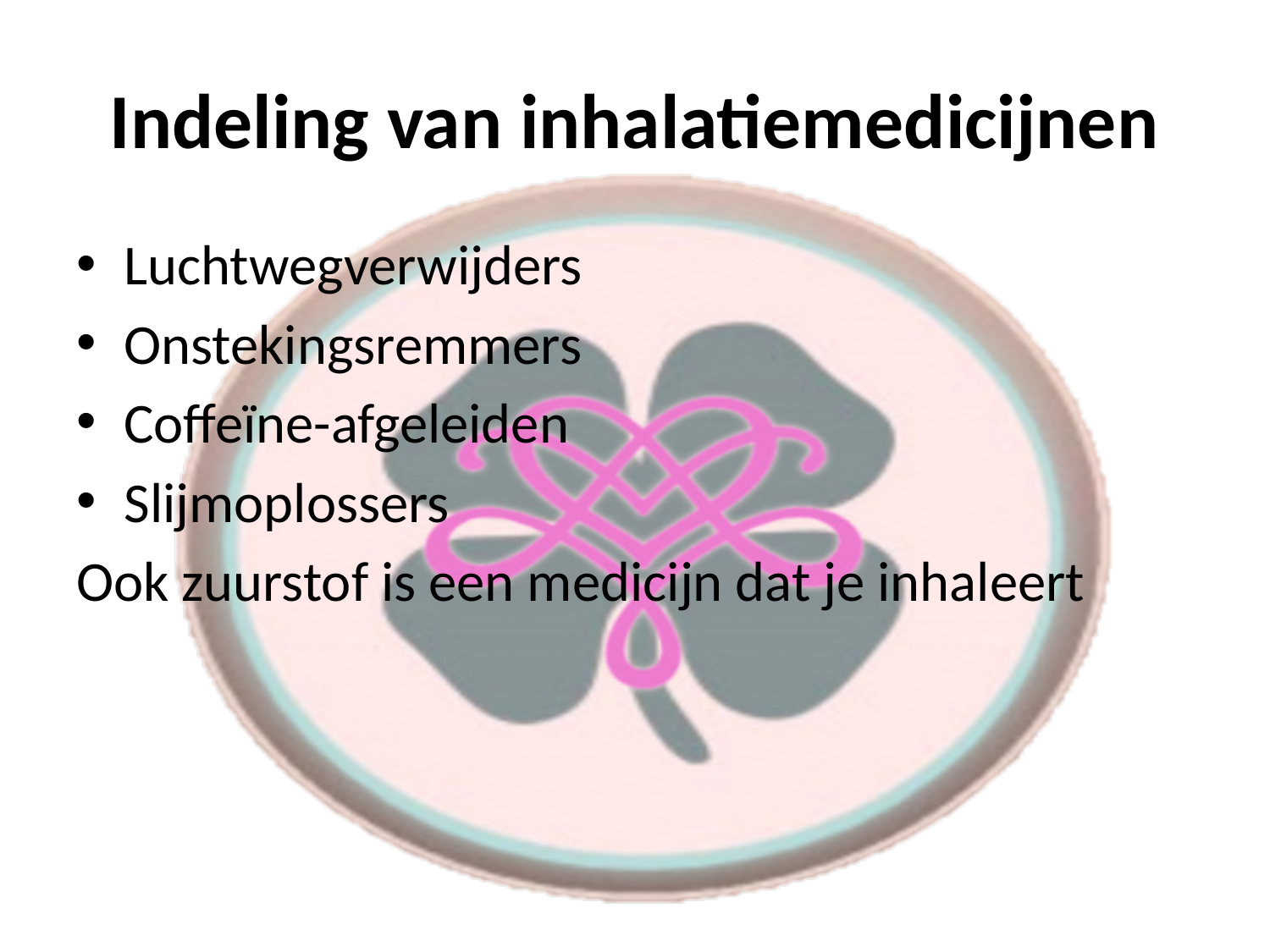

# Indeling van inhalatiemedicijnen
Luchtwegverwijders
Onstekingsremmers
Coffeïne-afgeleiden
Slijmoplossers
Ook zuurstof is een medicijn dat je inhaleert